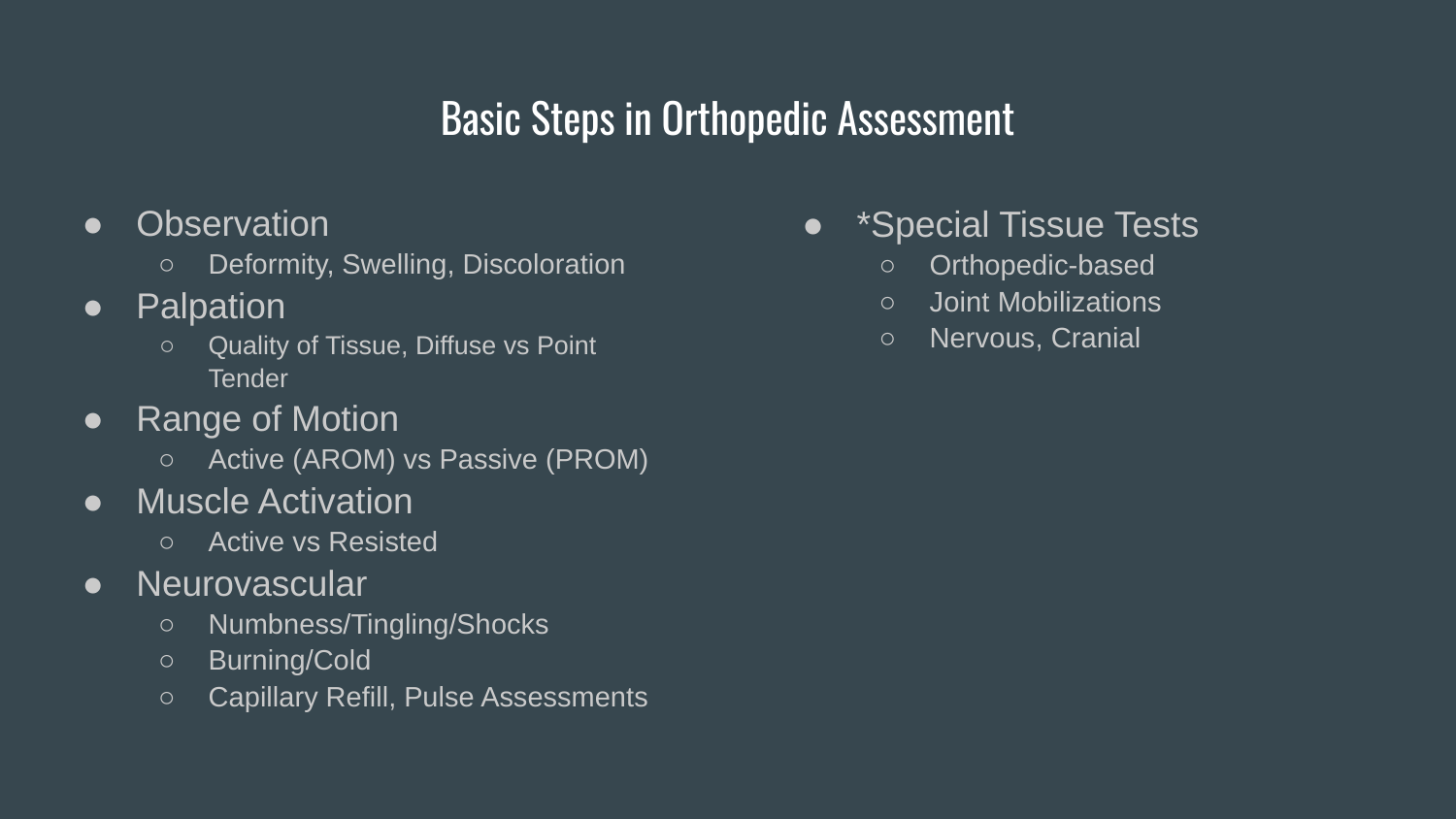

# Basic Steps in Orthopedic Assessment
Observation
Deformity, Swelling, Discoloration
Palpation
Quality of Tissue, Diffuse vs Point Tender
Range of Motion
Active (AROM) vs Passive (PROM)
Muscle Activation
Active vs Resisted
Neurovascular
Numbness/Tingling/Shocks
Burning/Cold
Capillary Refill, Pulse Assessments
*Special Tissue Tests
Orthopedic-based
Joint Mobilizations
Nervous, Cranial